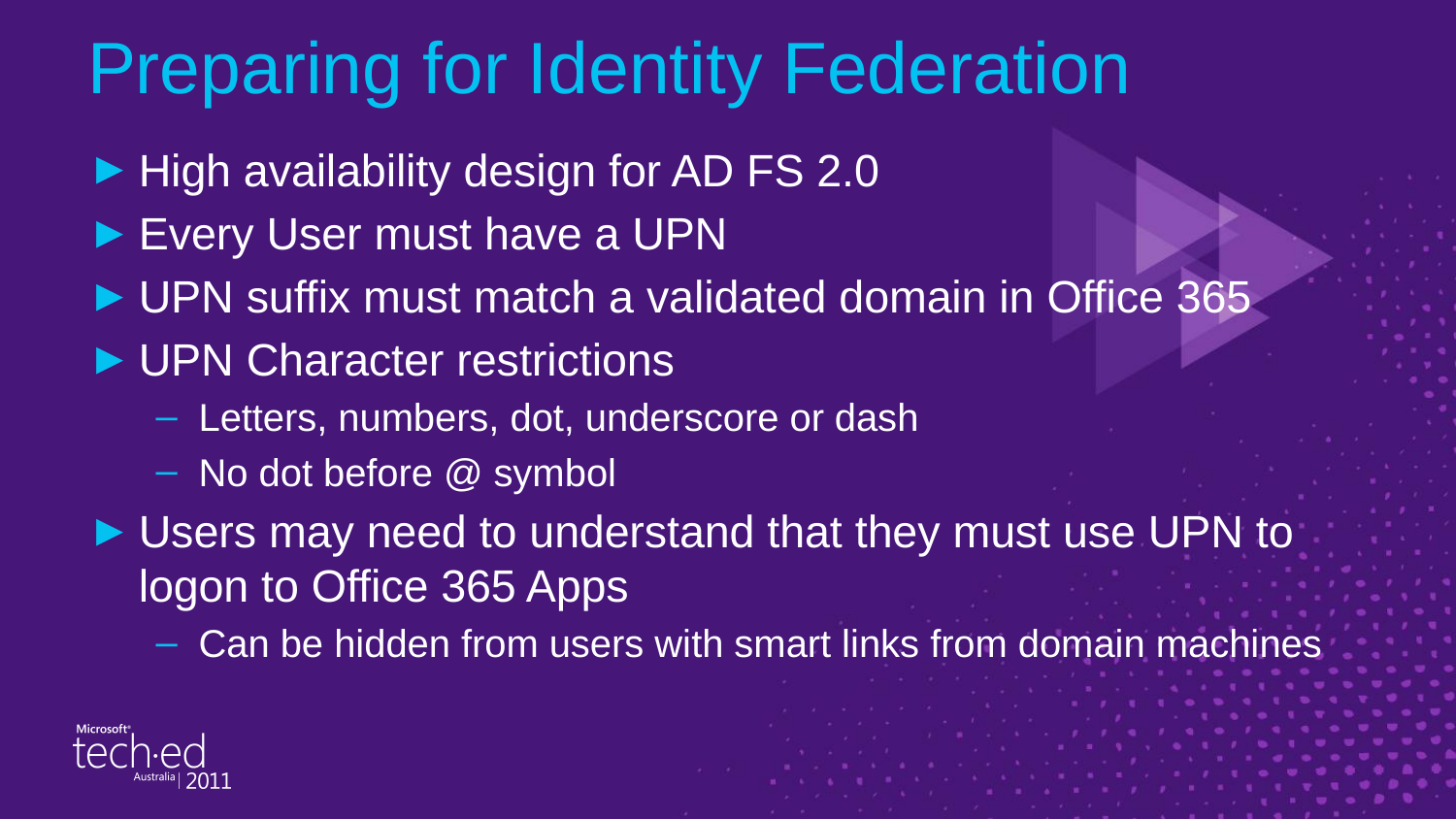

# Preparing for Identity Federation
High availability design for AD FS 2.0
Every User must have a UPN
UPN suffix must match a validated domain in Office 365
UPN Character restrictions
Letters, numbers, dot, underscore or dash
No dot before @ symbol
Users may need to understand that they must use UPN to logon to Office 365 Apps
Can be hidden from users with smart links from domain machines